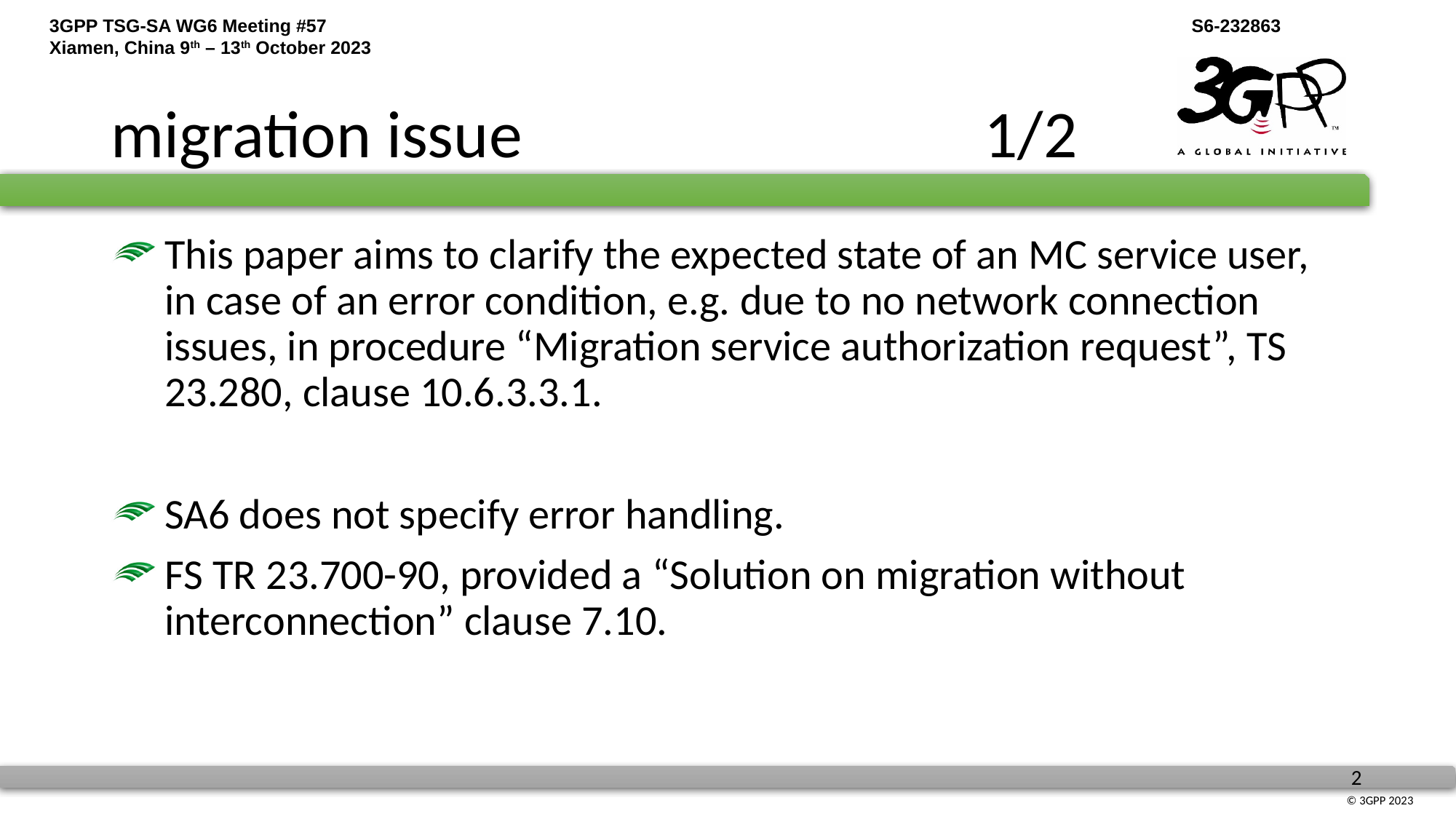

# migration issue					1/2
This paper aims to clarify the expected state of an MC service user, in case of an error condition, e.g. due to no network connection issues, in procedure “Migration service authorization request”, TS 23.280, clause 10.6.3.3.1.

SA6 does not specify error handling.
FS TR 23.700-90, provided a “Solution on migration without interconnection” clause 7.10.